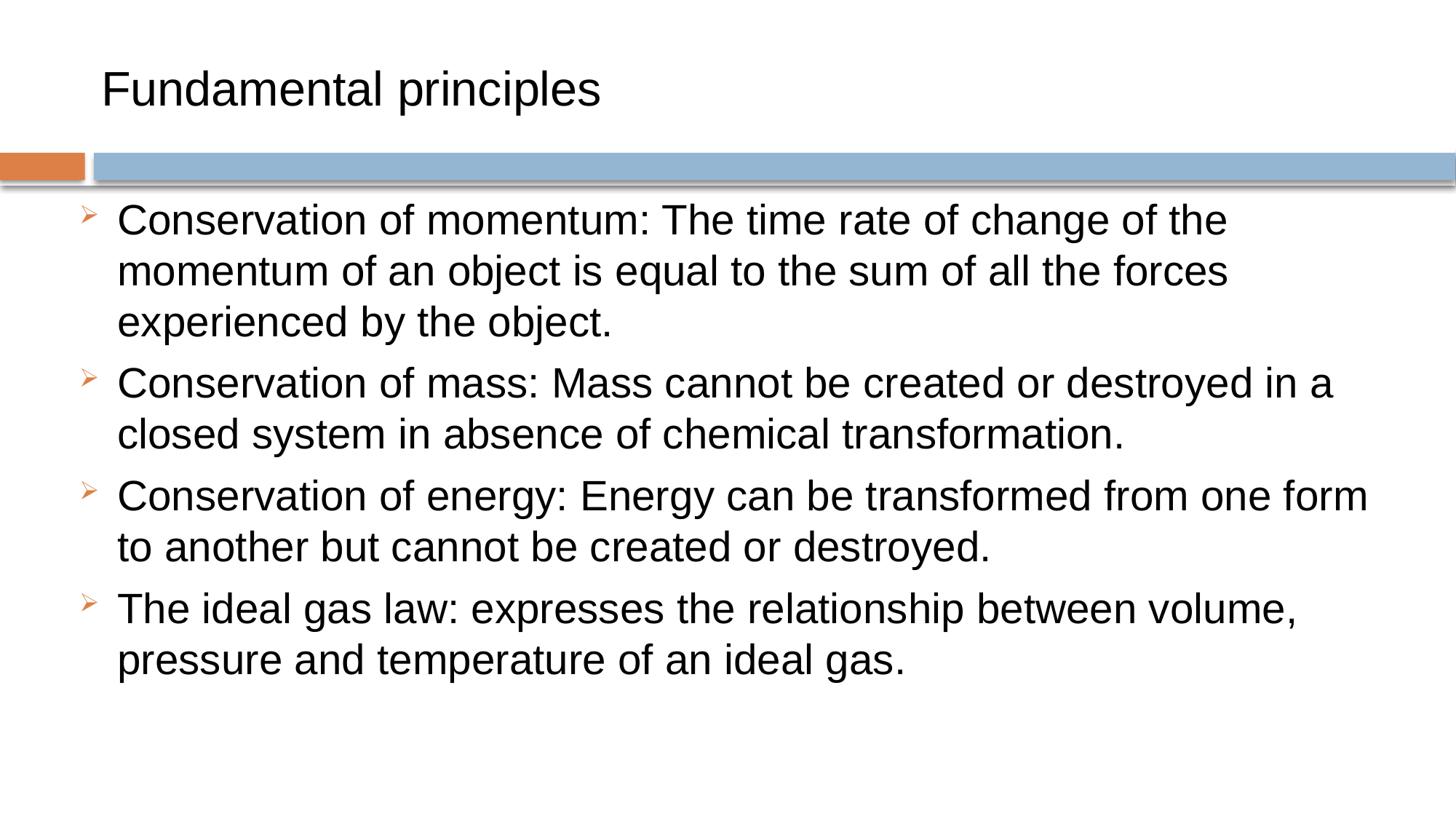

# Fundamental principles
Conservation of momentum: The time rate of change of the momentum of an object is equal to the sum of all the forces experienced by the object.
Conservation of mass: Mass cannot be created or destroyed in a closed system in absence of chemical transformation.
Conservation of energy: Energy can be transformed from one form to another but cannot be created or destroyed.
The ideal gas law: expresses the relationship between volume, pressure and temperature of an ideal gas.